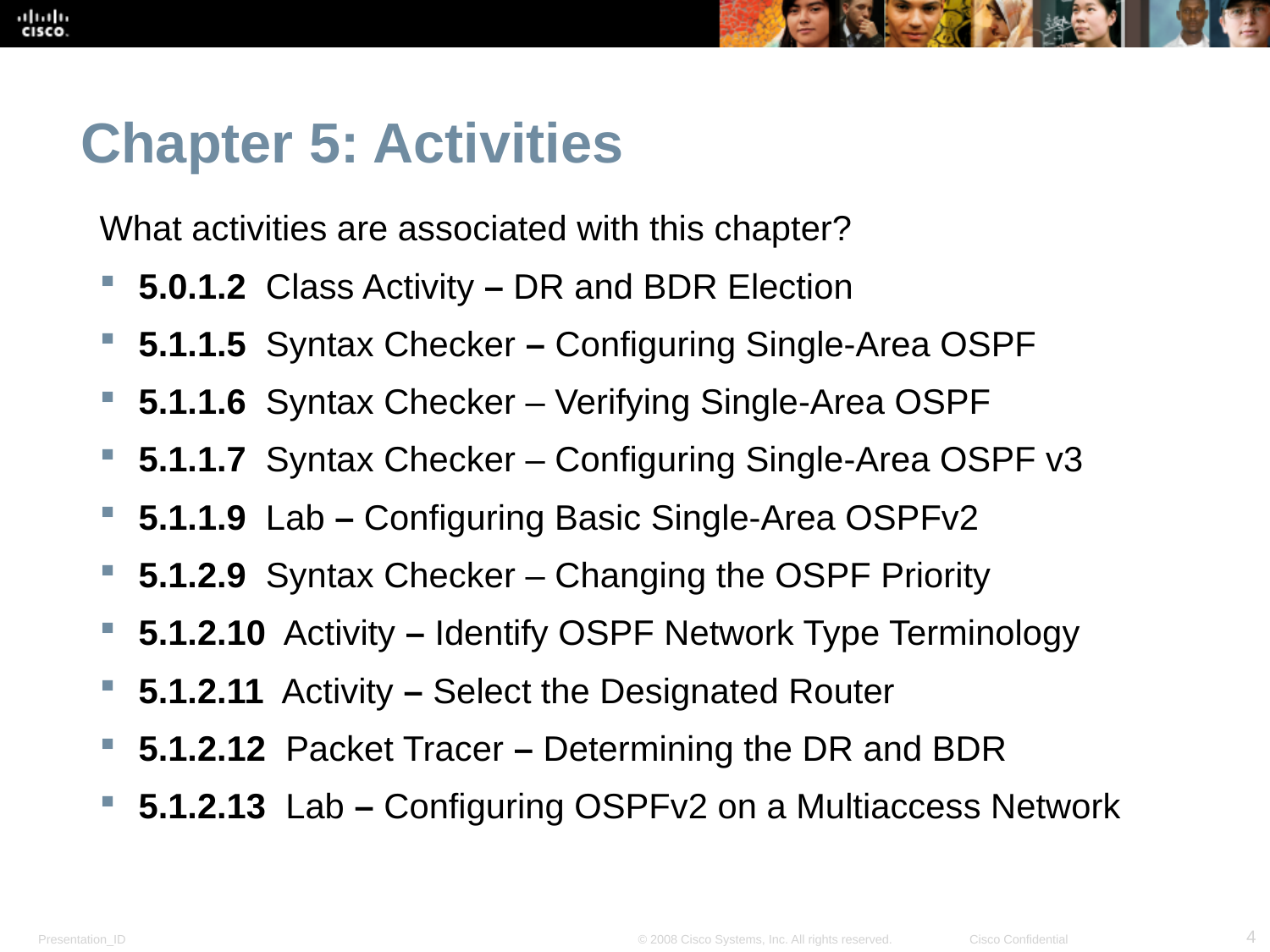

Chapter 5: Activities
What activities are associated with this chapter?
5.0.1.2  Class Activity – DR and BDR Election
5.1.1.5  Syntax Checker – Configuring Single-Area OSPF
5.1.1.6  Syntax Checker – Verifying Single-Area OSPF
5.1.1.7  Syntax Checker – Configuring Single-Area OSPF v3
5.1.1.9  Lab – Configuring Basic Single-Area OSPFv2
5.1.2.9  Syntax Checker – Changing the OSPF Priority
5.1.2.10  Activity – Identify OSPF Network Type Terminology
5.1.2.11  Activity – Select the Designated Router
5.1.2.12  Packet Tracer – Determining the DR and BDR
5.1.2.13  Lab – Configuring OSPFv2 on a Multiaccess Network